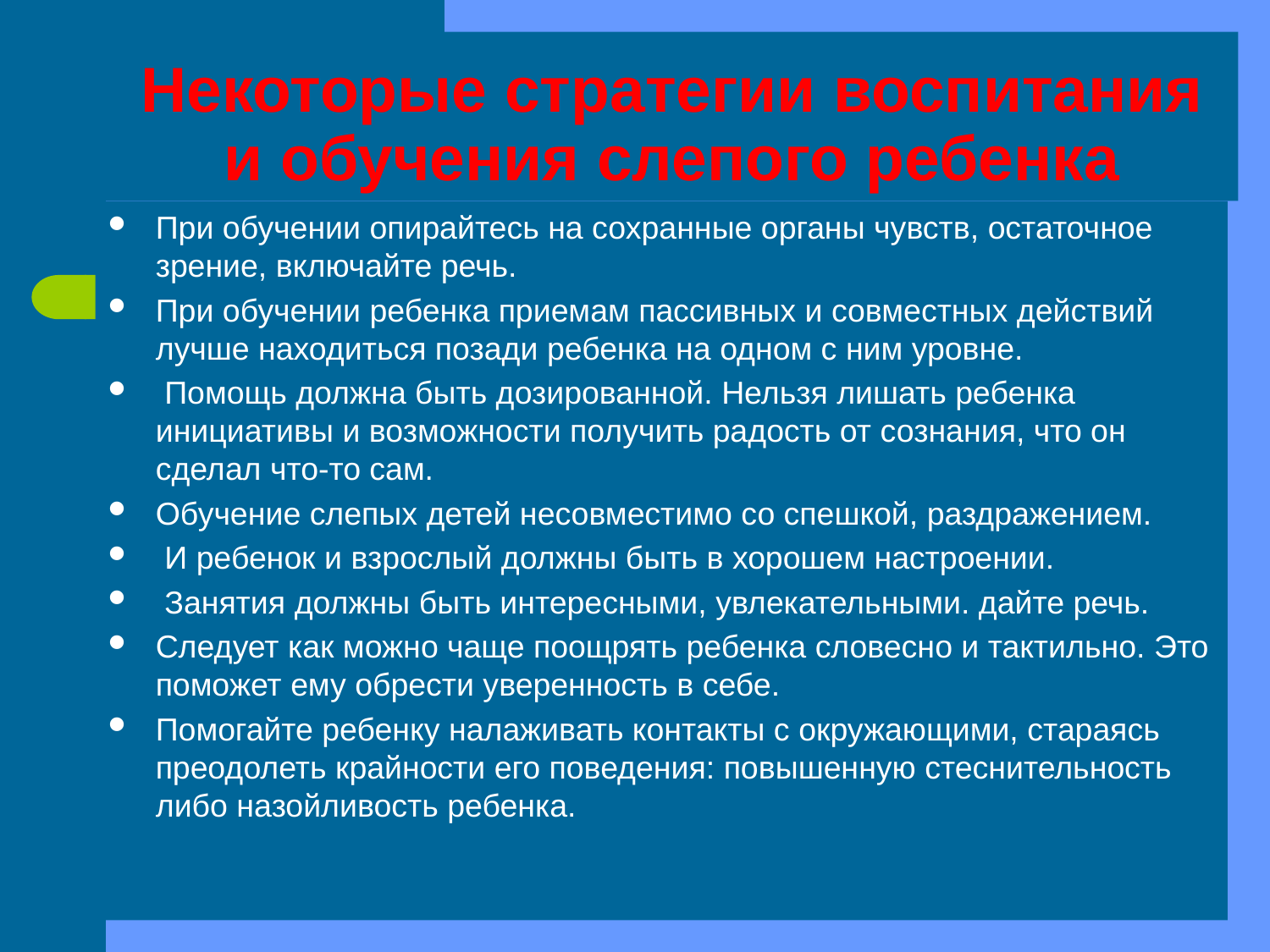

# Некоторые стратегии воспитания и обучения слепого ребенка
При обучении опирайтесь на сохранные органы чувств, остаточное зрение, включайте речь.
При обучении ребенка приемам пассивных и совместных действий лучше находиться позади ребенка на одном с ним уровне.
 Помощь должна быть дозированной. Нельзя лишать ребенка инициативы и возможности получить радость от сознания, что он сделал что-то сам.
Обучение слепых детей несовместимо со спешкой, раздражением.
 И ребенок и взрослый должны быть в хорошем настроении.
 Занятия должны быть интересными, увлекательными. дайте речь.
Следует как можно чаще поощрять ребенка словесно и тактильно. Это поможет ему обрести уверенность в себе.
Помогайте ребенку налаживать контакты с окружающими, стараясь преодолеть крайности его поведения: повышенную стеснительность либо назойливость ребенка.